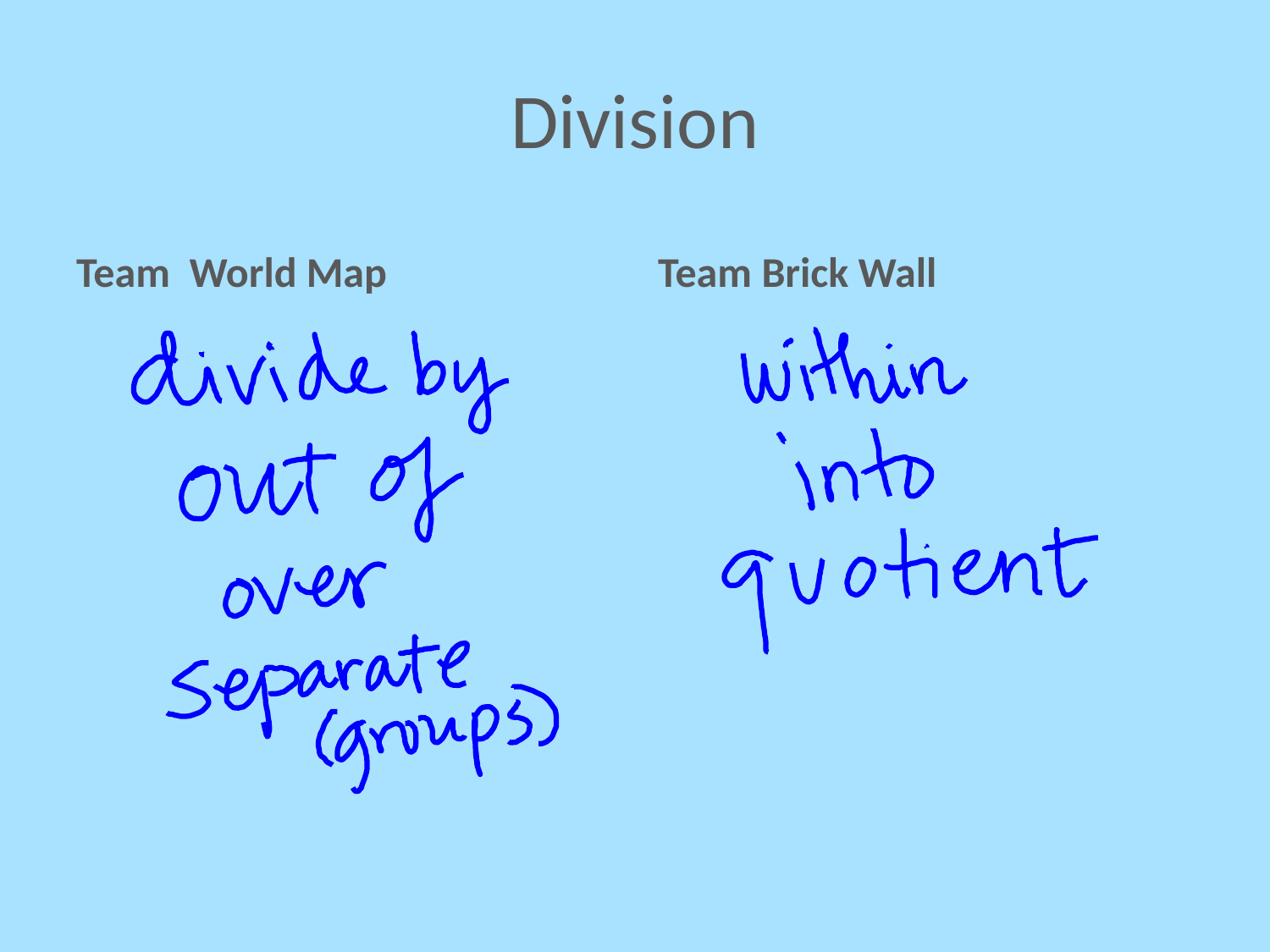

# Division
Team  World Map
Team Brick Wall